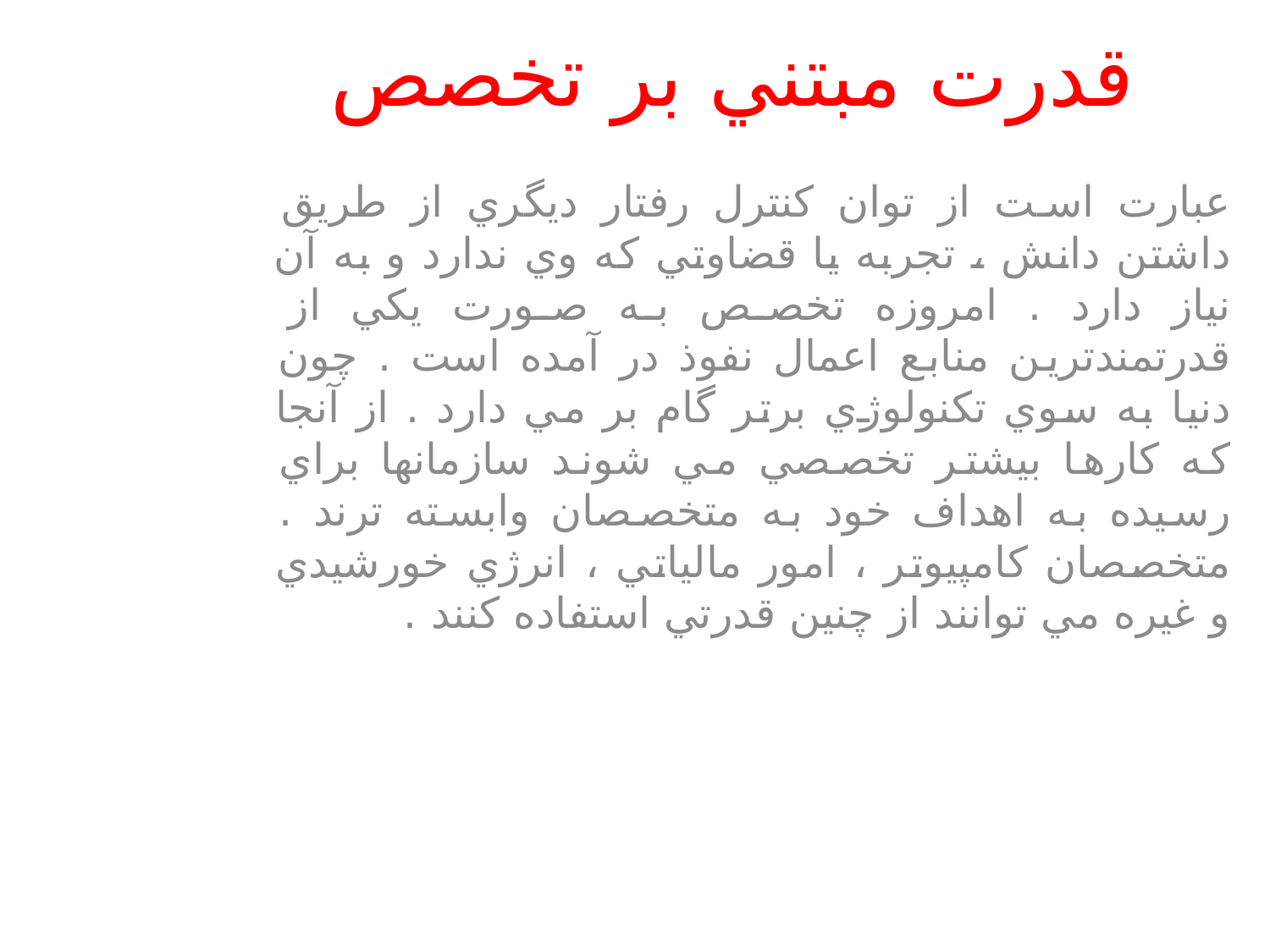

# قدرت مبتني بر تخصص
عبارت است از توان كنترل رفتار ديگري از طريق داشتن دانش ، تجربه يا قضاوتي كه وي ندارد و به آن نياز دارد . امروزه تخصص به صورت يكي از قدرتمندترين منابع اعمال نفوذ در آمده است . چون دنيا به سوي تكنولوژي برتر گام بر مي دارد . از آنجا كه كارها بيشتر تخصصي مي شوند سازمانها براي رسيده به اهداف خود به متخصصان وابسته ترند . متخصصان كامپيوتر ، امور مالياتي ، انرژي خورشيدي و غيره مي توانند از چنين قدرتي استفاده كنند .